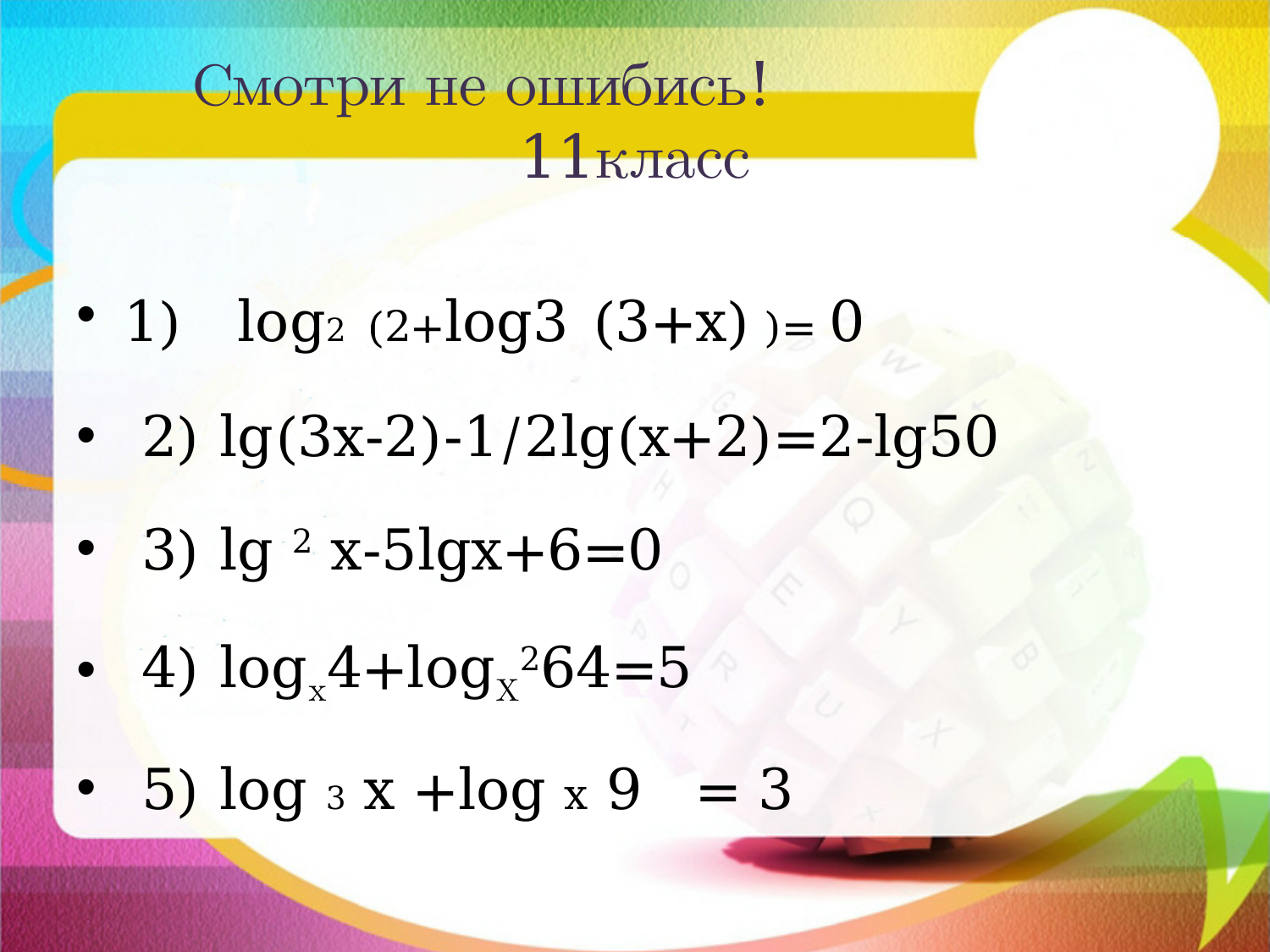

# Смотри не ошибись!                 11класс
1)   log2  (2+log3 (3+x) )= 0
 2) lg(3x-2)-1/2lg(x+2)=2-lg50
 3) lg 2 x-5lgx+6=0
 4) logх4+logХ264=5
 5) log 3 x +log x 9   = 3